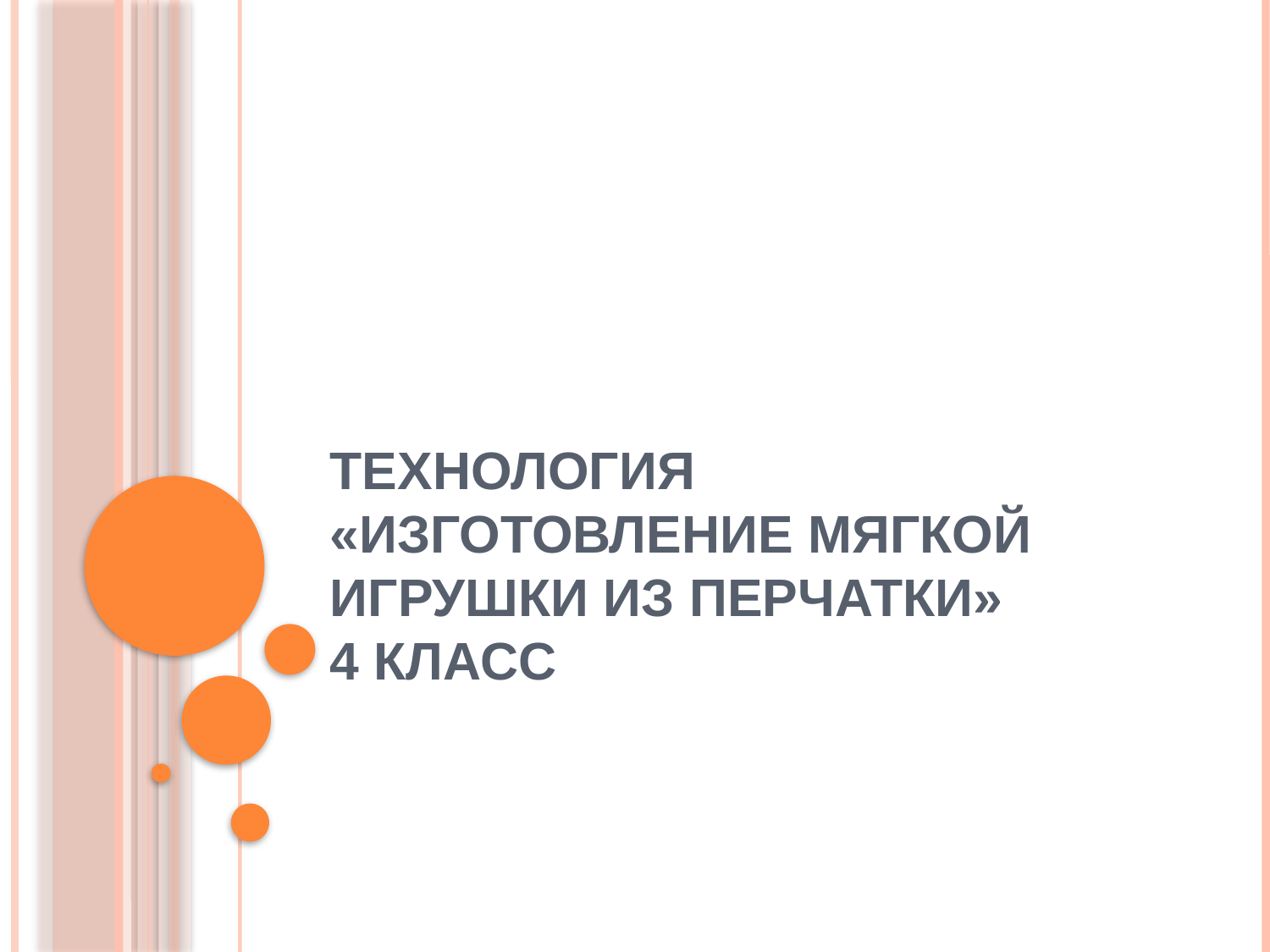

# Технология «Изготовление мягкой игрушки из перчатки» 4 класс